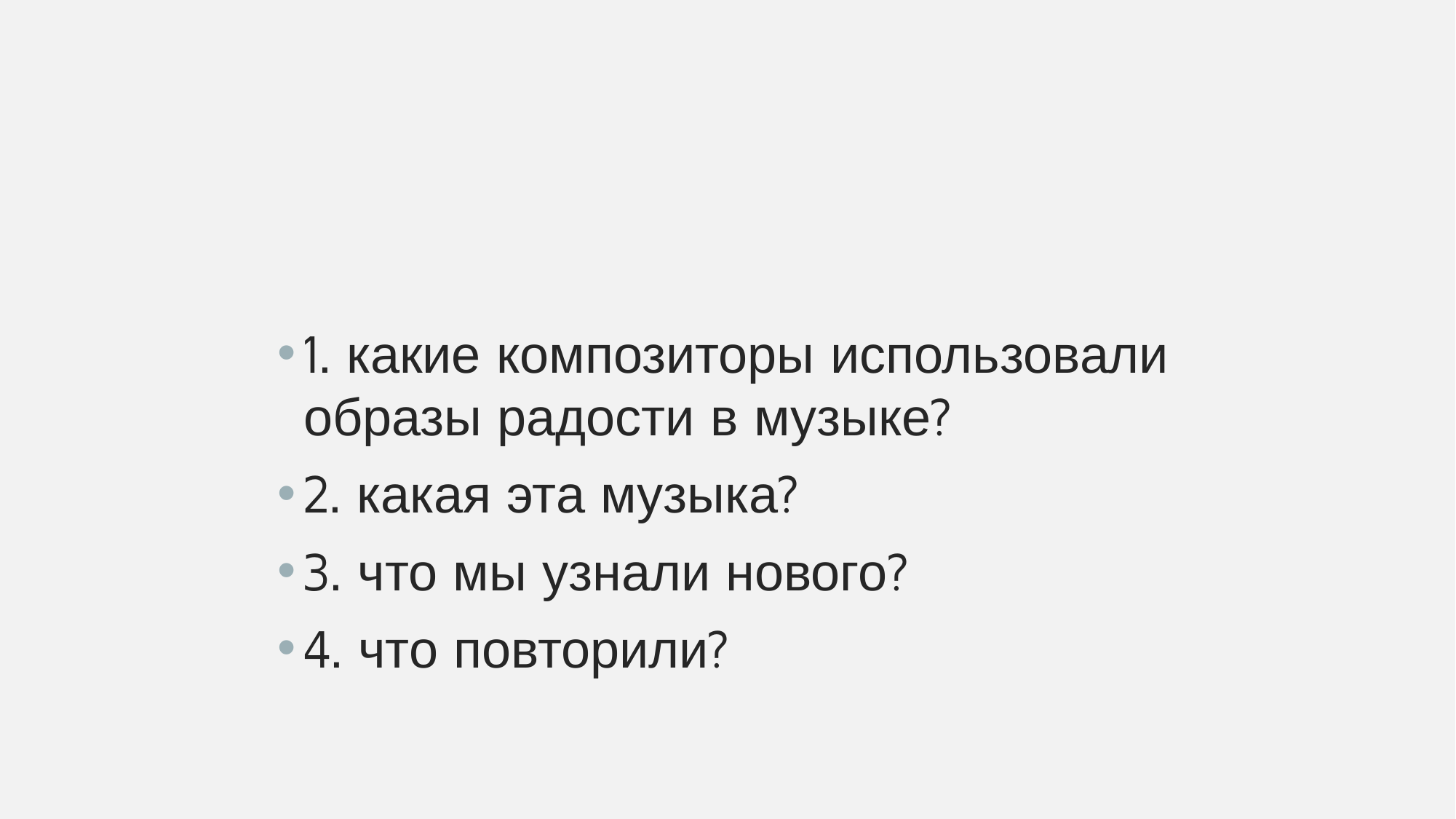

#
1. какие композиторы использовали образы радости в музыке?
2. какая эта музыка?
3. что мы узнали нового?
4. что повторили?